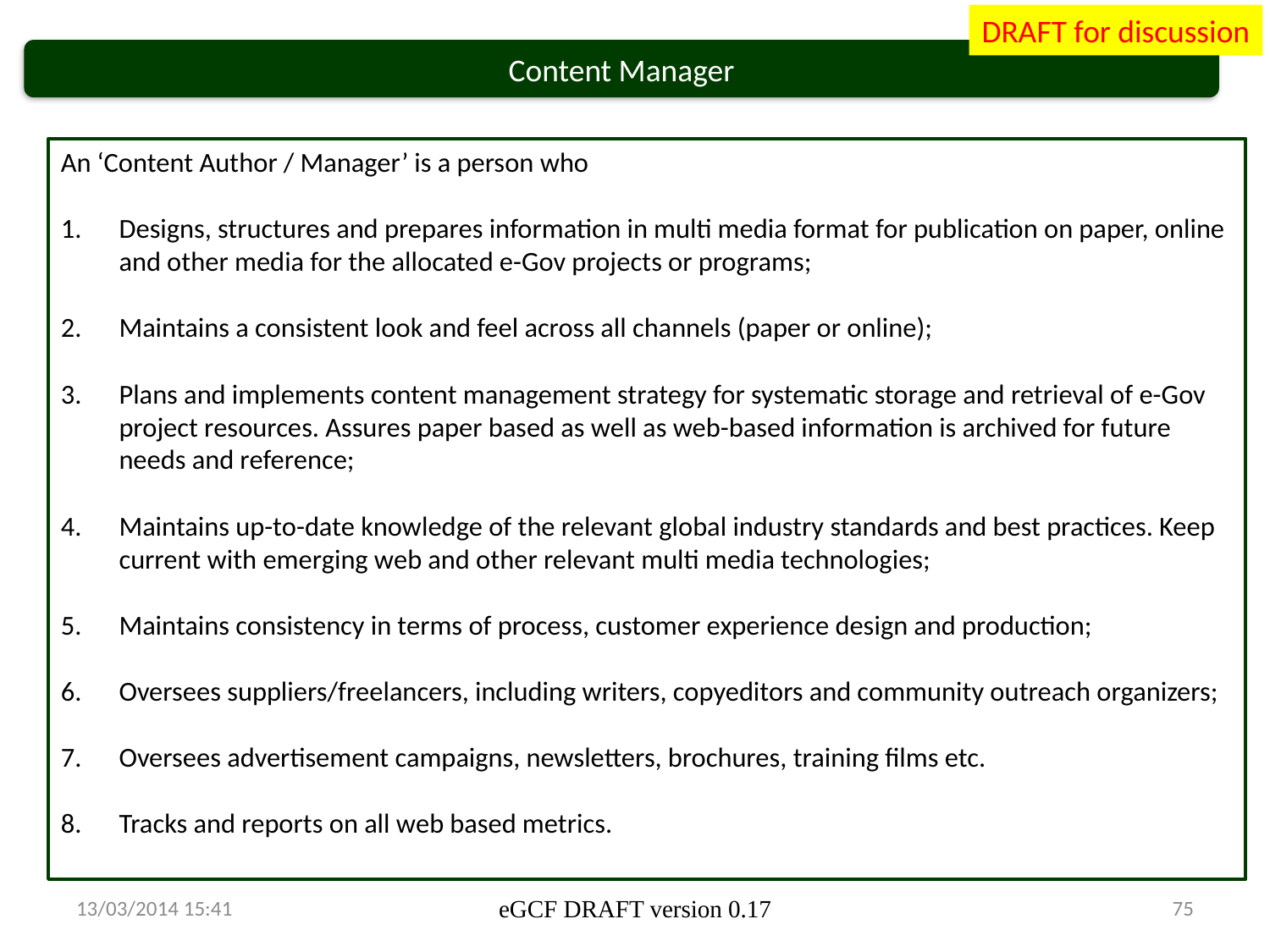

DRAFT for discussion
Content Manager
An ‘Content Author / Manager’ is a person who

Designs, structures and prepares information in multi media format for publication on paper, online and other media for the allocated e-Gov projects or programs;

Maintains a consistent look and feel across all channels (paper or online);

Plans and implements content management strategy for systematic storage and retrieval of e-Gov project resources. Assures paper based as well as web-based information is archived for future needs and reference;

Maintains up-to-date knowledge of the relevant global industry standards and best practices. Keep current with emerging web and other relevant multi media technologies;

Maintains consistency in terms of process, customer experience design and production;

Oversees suppliers/freelancers, including writers, copyeditors and community outreach organizers;

Oversees advertisement campaigns, newsletters, brochures, training films etc.

Tracks and reports on all web based metrics.

13/03/2014 15:41
eGCF DRAFT version 0.17
75